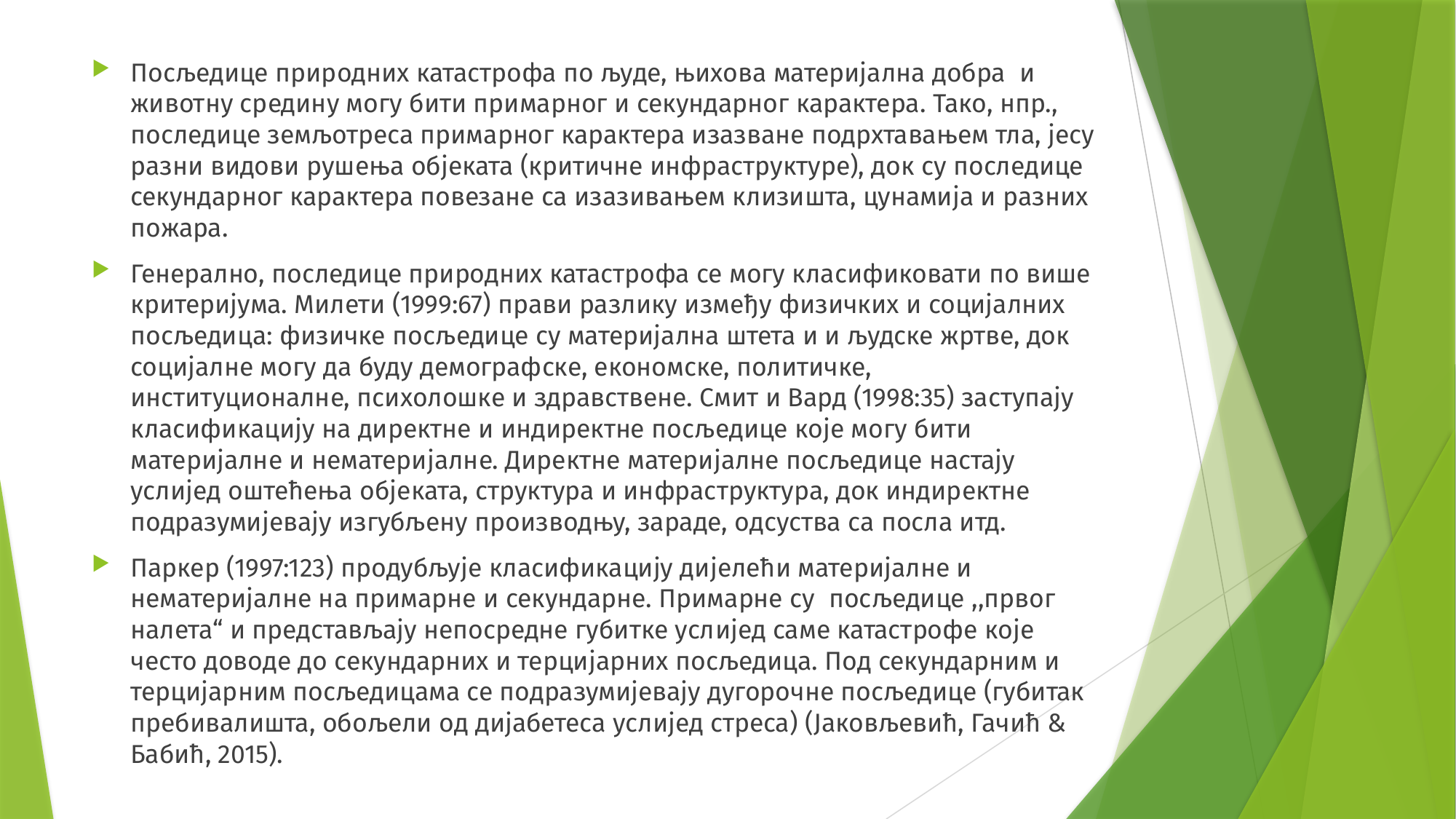

Посљедице природних катастрофа по људе, њихова материјална добра  и животну средину могу бити примарног и секундарног карактера. Тако, нпр., последице земљотреса примарног карактера изазване подрхтавањем тла, јесу разни видови рушења објеката (критичне инфраструктуре), док су последице секундарног карактера повезане са изазивањем клизишта, цунамија и разних пожара.
Генерално, последице природних катастрофа се могу класификовати по више критеријума. Милети (1999:67) прави разлику између физичких и социјалних посљедица: физичке посљедице су материјална штета и и људске жртве, док социјалне могу да буду демографске, економске, политичке, институционалне, психолошке и здравствене. Смит и Вард (1998:35) заступају класификацију на директне и индиректне посљедице које могу бити материјалне и нематеријалне. Директне материјалне посљедице настају услијед оштећења објеката, структура и инфраструктура, док индиректне подразумијевају изгубљену производњу, зараде, одсуства са посла итд.
Паркер (1997:123) продубљује класификацију дијелећи материјалне и нематеријалне на примарне и секундарне. Примарне су  посљедице ,,првог налета“ и представљају непосредне губитке услијед саме катастрофе које често доводе до секундарних и терцијарних посљедица. Под секундарним и терцијарним посљедицама се подразумијевају дугорочне посљедице (губитак пребивалишта, обољели од дијабетеса услијед стреса) (Јаковљевић, Гачић & Бабић, 2015).